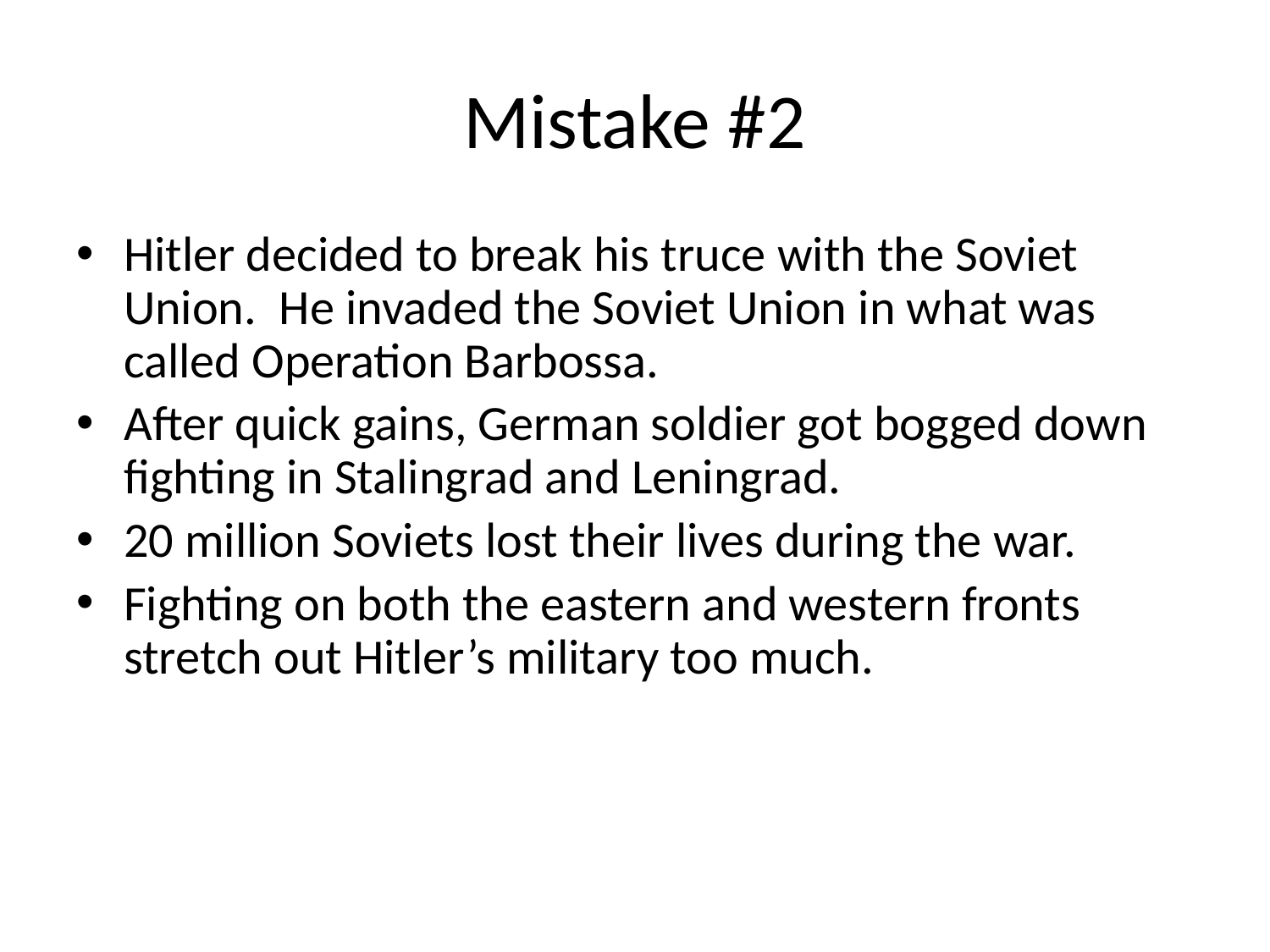

# Mistake #2
Hitler decided to break his truce with the Soviet Union.  He invaded the Soviet Union in what was called Operation Barbossa.
After quick gains, German soldier got bogged down fighting in Stalingrad and Leningrad.
20 million Soviets lost their lives during the war.
Fighting on both the eastern and western fronts stretch out Hitler’s military too much.